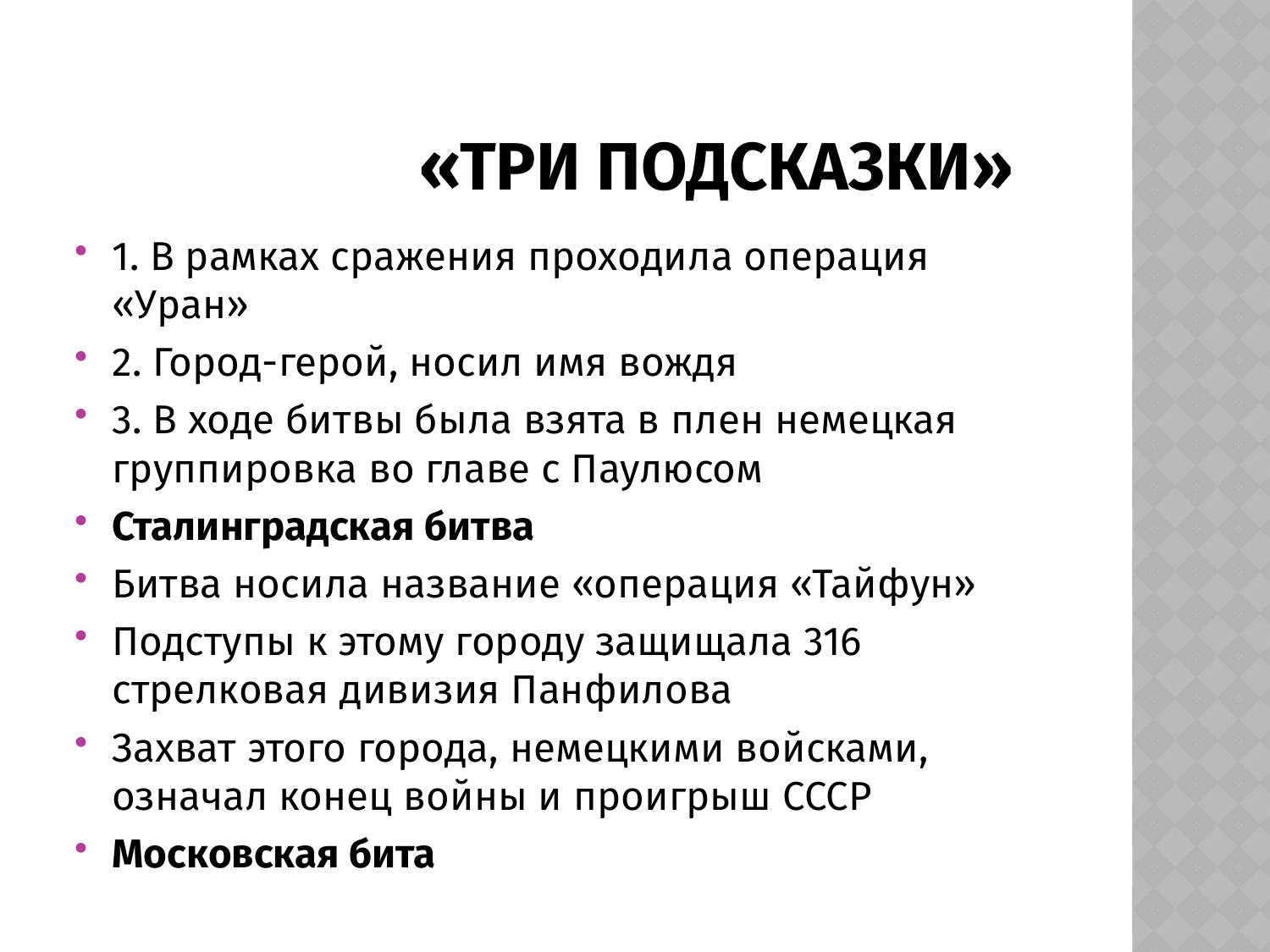

# «Три подсказки»
1. В рамках сражения проходила операция «Уран»
2. Город-герой, носил имя вождя
3. В ходе битвы была взята в плен немецкая группировка во главе с Паулюсом
Сталинградская битва
Битва носила название «операция «Тайфун»
Подступы к этому городу защищала 316 стрелковая дивизия Панфилова
Захват этого города, немецкими войсками, означал конец войны и проигрыш СССР
Московская бита